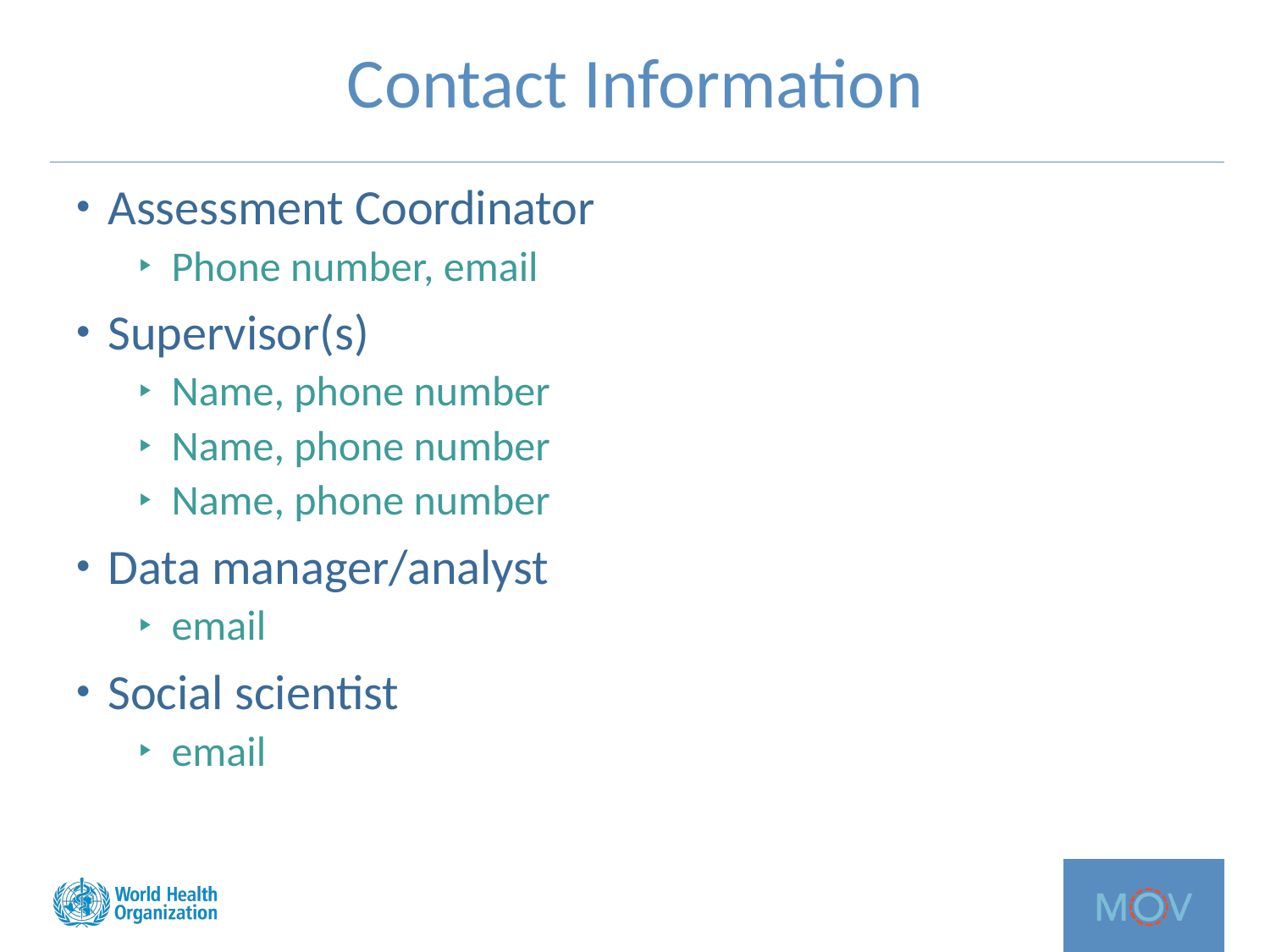

# Contact Information
Assessment Coordinator
Phone number, email
Supervisor(s)
Name, phone number
Name, phone number
Name, phone number
Data manager/analyst
email
Social scientist
email